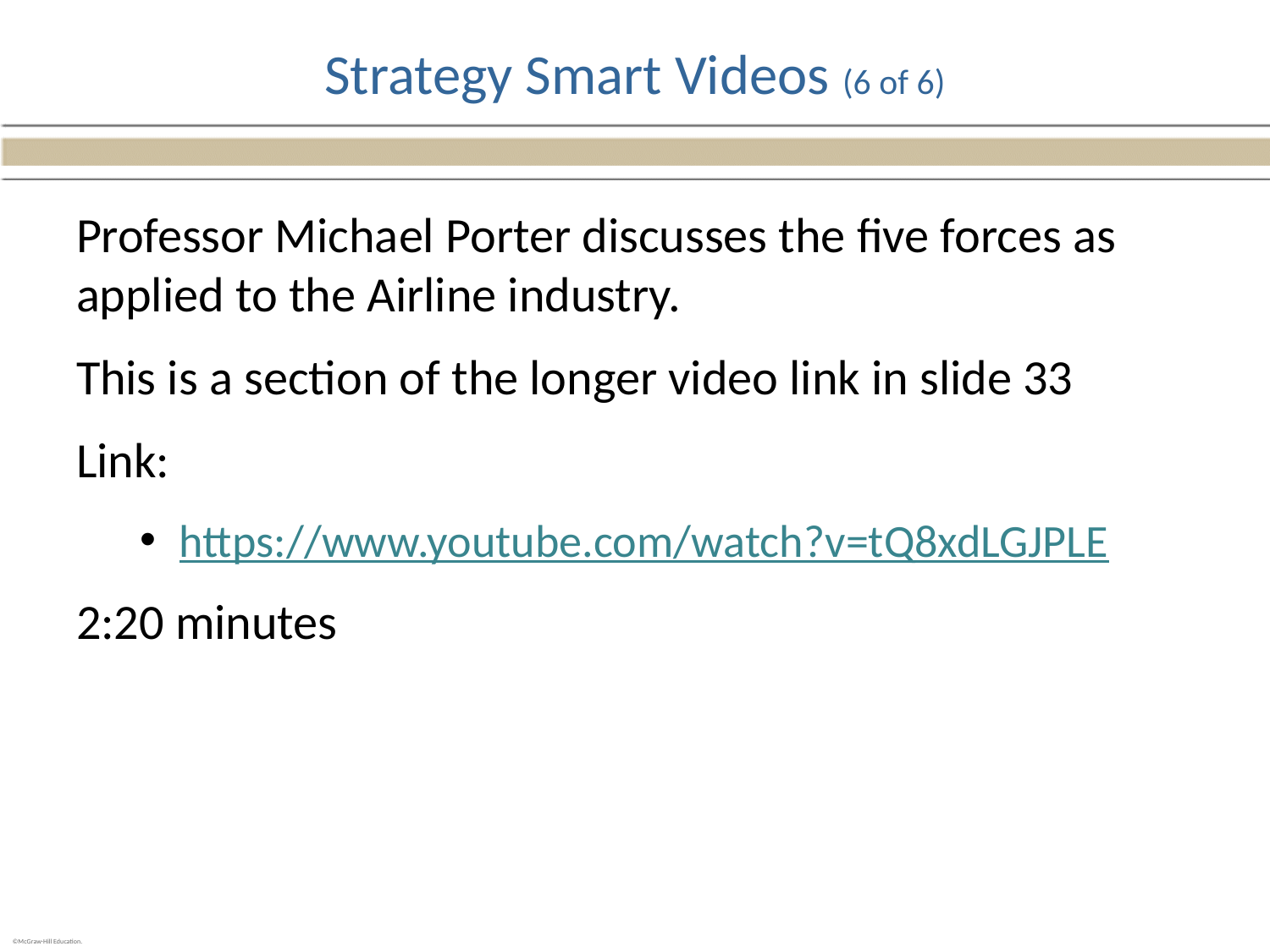

# Strategy Smart Videos (6 of 6)
Professor Michael Porter discusses the five forces as applied to the Airline industry.
This is a section of the longer video link in slide 33
Link:
https://www.youtube.com/watch?v=tQ8xdLGJPLE
2:20 minutes